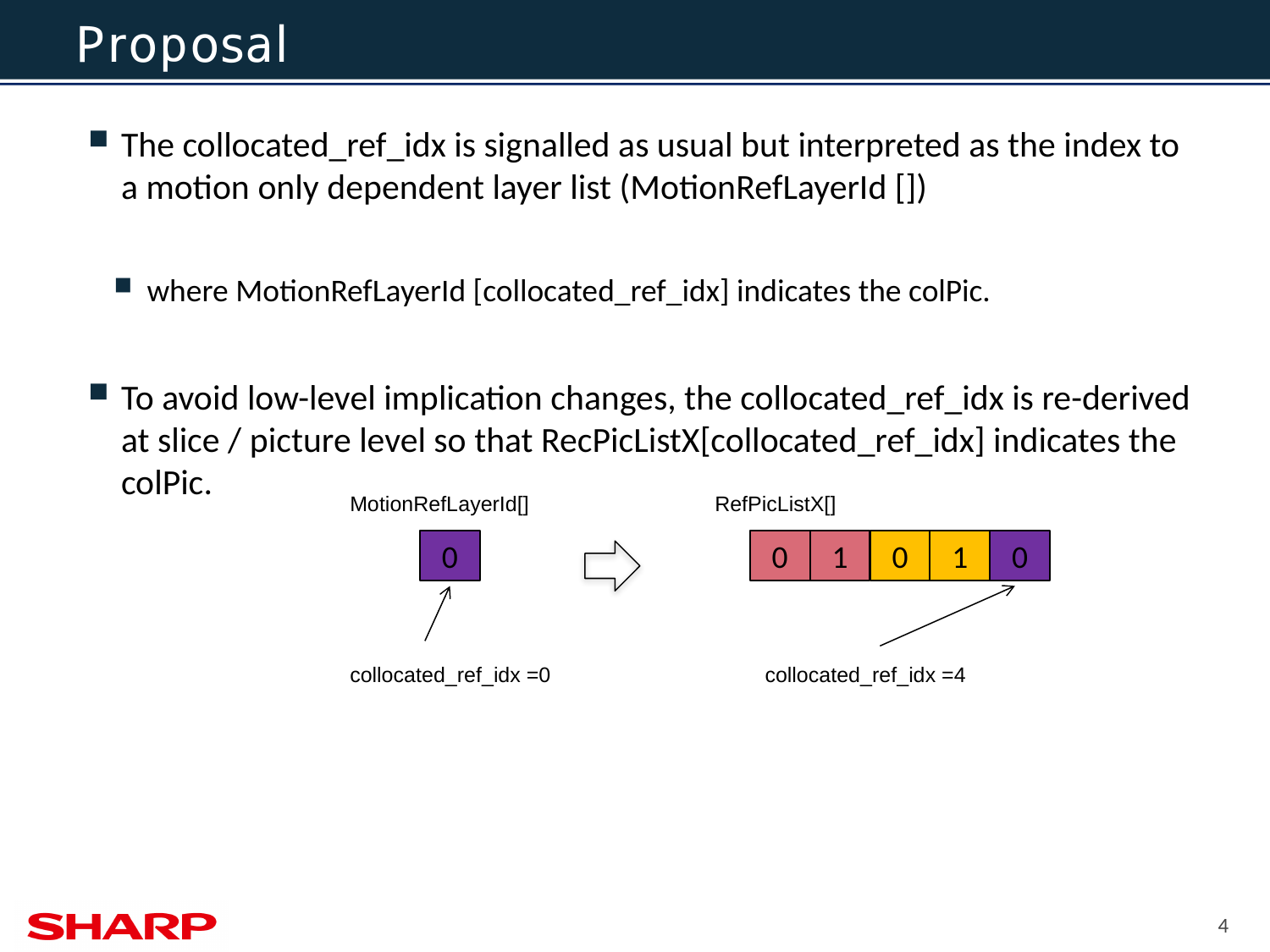

# Proposal
The collocated_ref_idx is signalled as usual but interpreted as the index to a motion only dependent layer list (MotionRefLayerId [])

where MotionRefLayerId [collocated_ref_idx] indicates the colPic.

To avoid low-level implication changes, the collocated_ref_idx is re-derived at slice / picture level so that RecPicListX[collocated_ref_idx] indicates the colPic.

MotionRefLayerId[]
RefPicListX[]
0
0
1
0
1
0

collocated_ref_idx =0
collocated_ref_idx =4
4